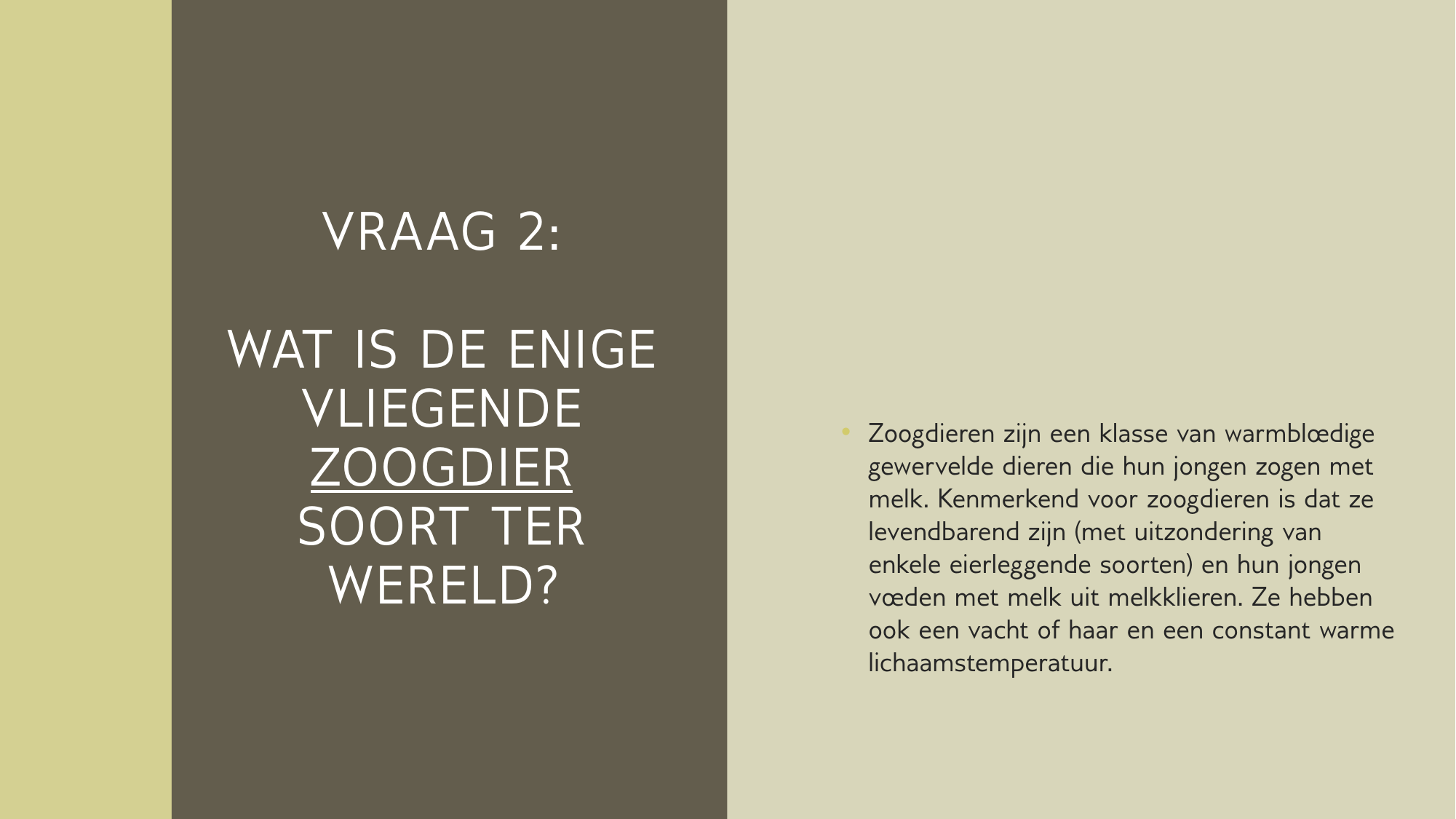

# Vraag 2: Wat is de enige vliegende zoogdier soort ter wereld?
Zoogdieren zijn een klasse van warmbloedige gewervelde dieren die hun jongen zogen met melk. Kenmerkend voor zoogdieren is dat ze levendbarend zijn (met uitzondering van enkele eierleggende soorten) en hun jongen voeden met melk uit melkklieren. Ze hebben ook een vacht of haar en een constant warme lichaamstemperatuur.